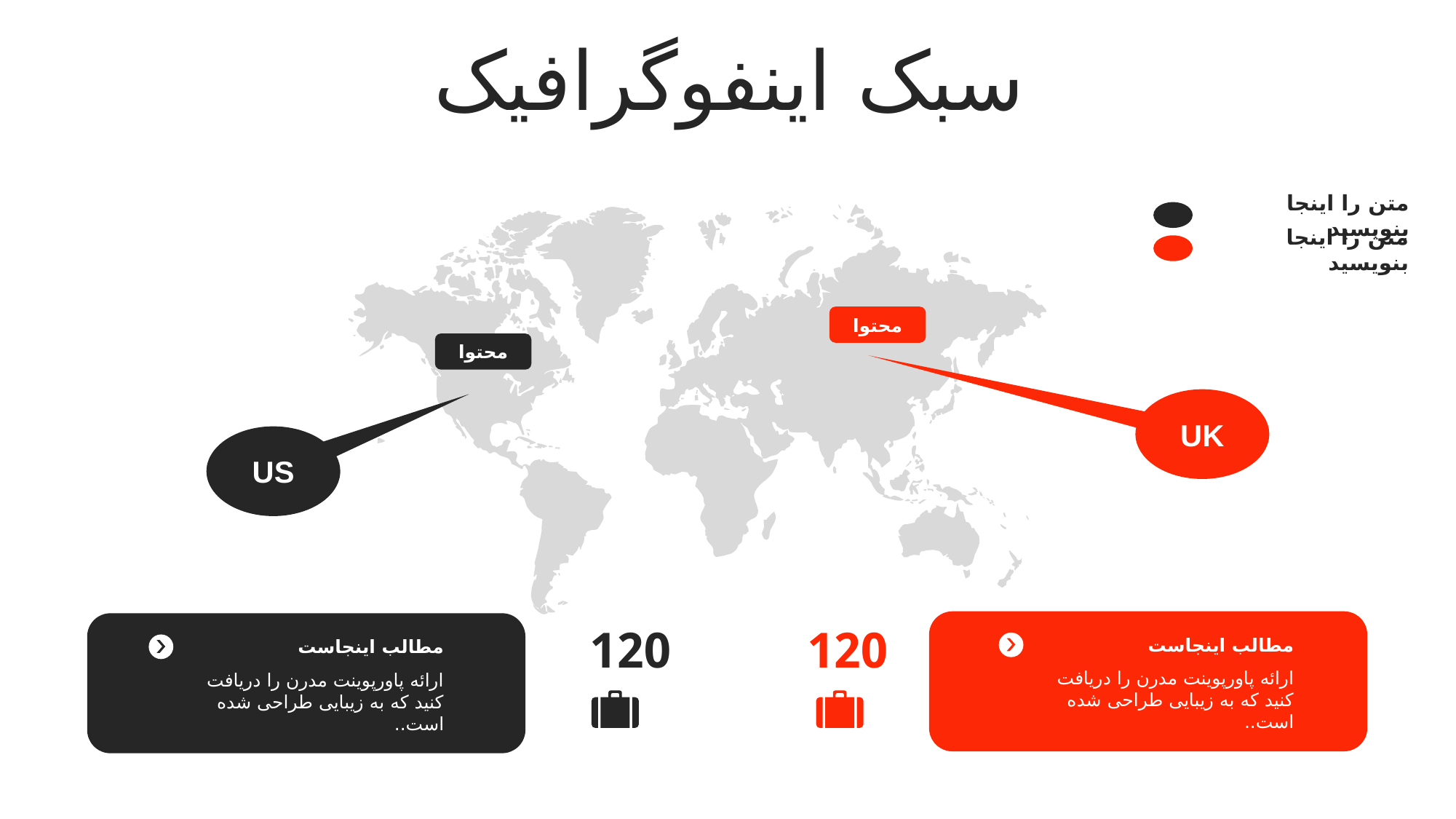

سبک اینفوگرافیک
متن را اینجا بنویسید

متن را اینجا بنویسید

محتوا
محتوا
UK
US

120
120
مطالب اینجاست
ارائه پاورپوینت مدرن را دریافت کنید که به زیبایی طراحی شده است..
مطالب اینجاست
ارائه پاورپوینت مدرن را دریافت کنید که به زیبایی طراحی شده است..